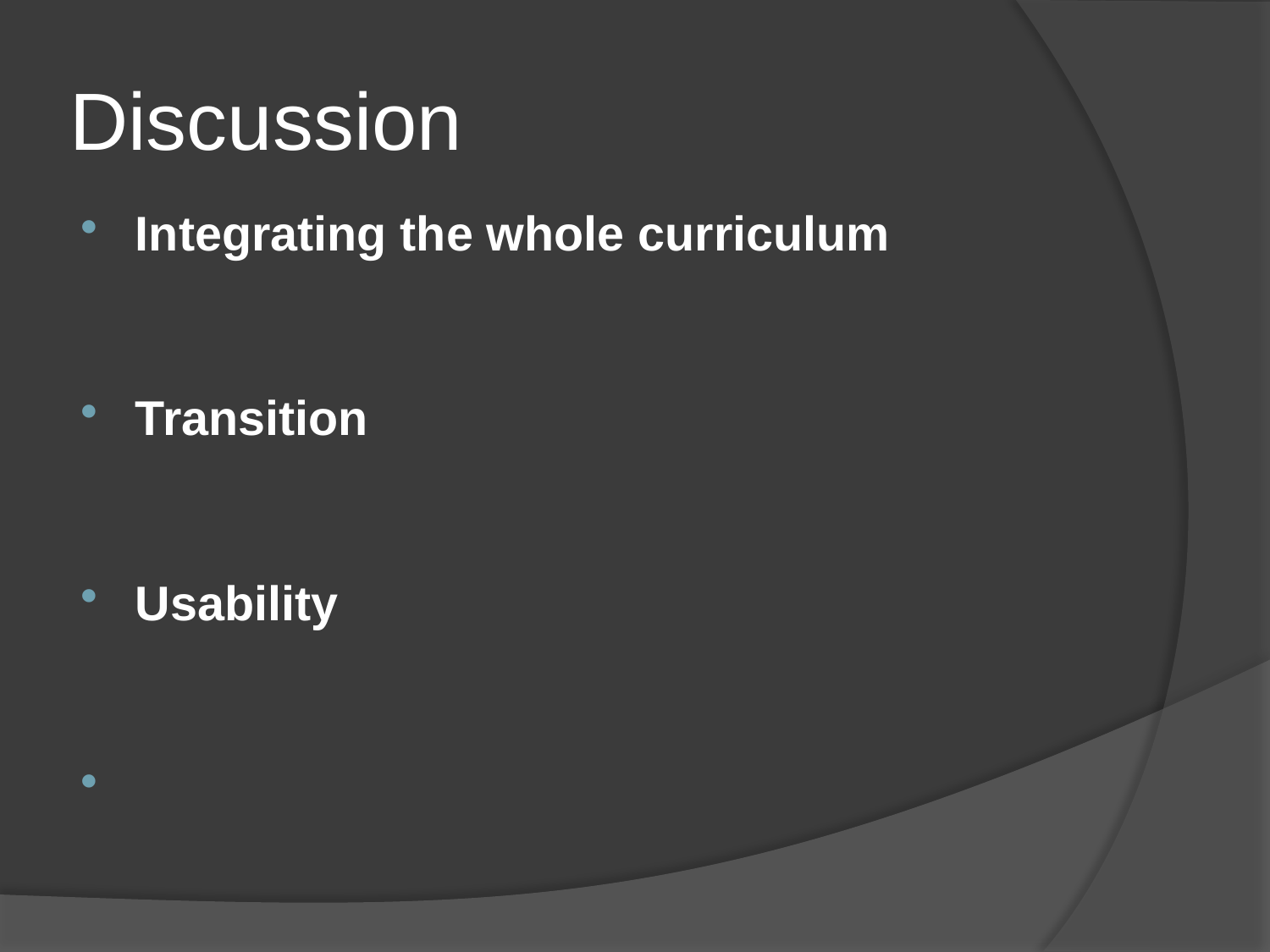

# Discussion
Integrating the whole curriculum
Transition
Usability